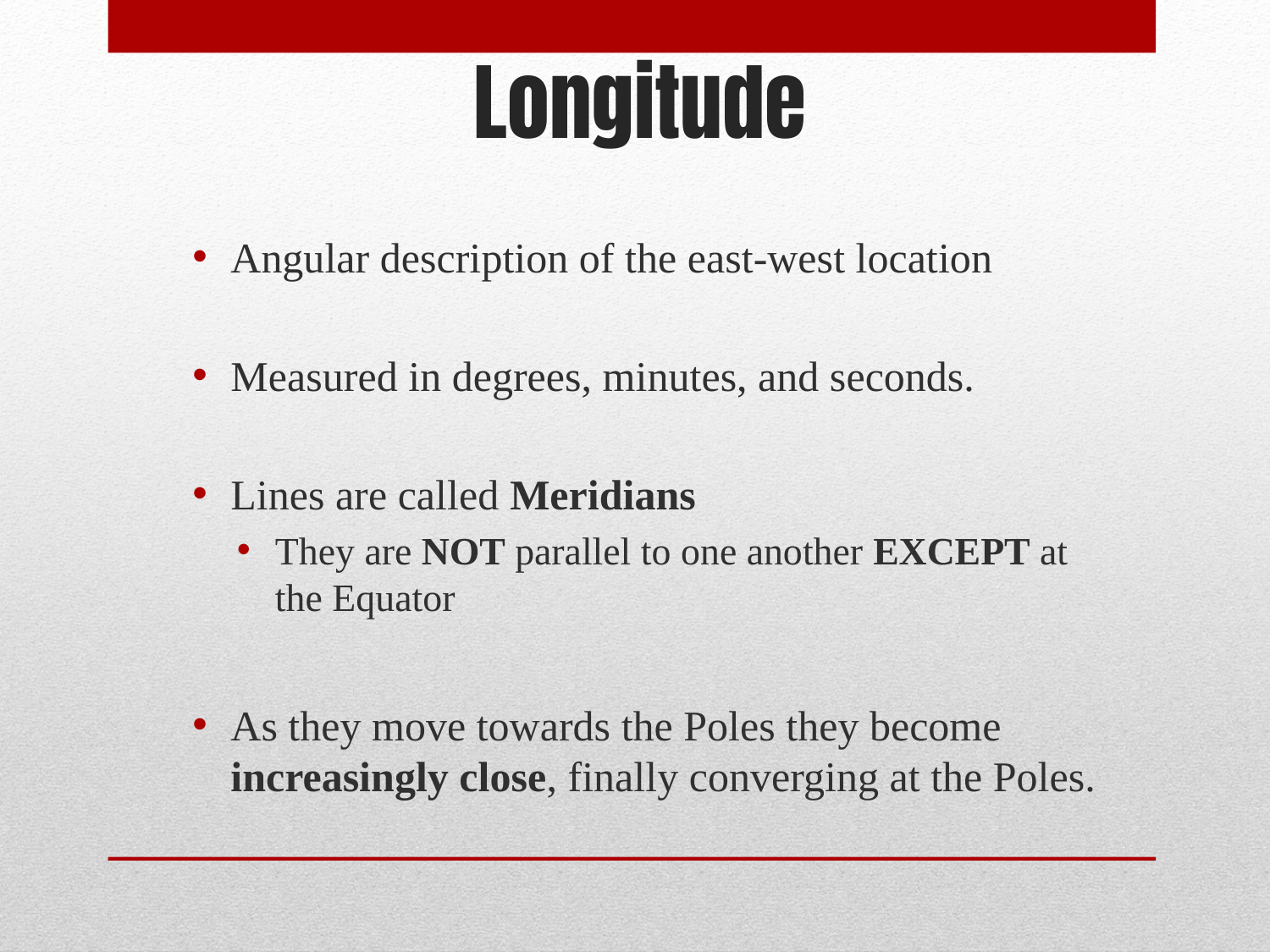

Longitude
Angular description of the east-west location

Measured in degrees, minutes, and seconds.

Lines are called Meridians
They are NOT parallel to one another EXCEPT at the Equator

As they move towards the Poles they become increasingly close, finally converging at the Poles.